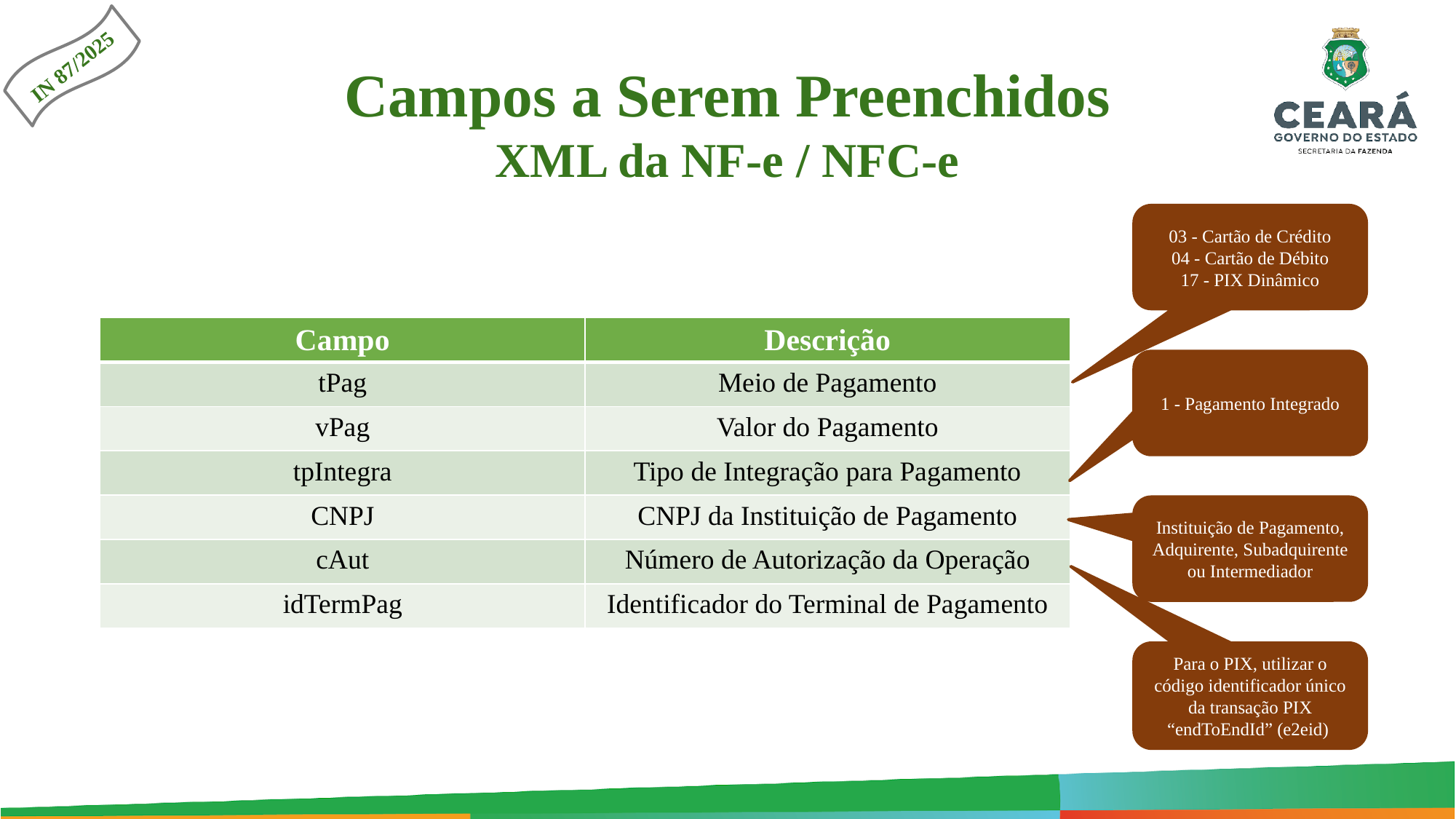

IN 87/2025
Campos a Serem Preenchidos
XML da NF-e / NFC-e

03 - Cartão de Crédito
04 - Cartão de Débito
17 - PIX Dinâmico
| Campo | Descrição |
| --- | --- |
| tPag | Meio de Pagamento |
| vPag | Valor do Pagamento |
| tpIntegra | Tipo de Integração para Pagamento |
| CNPJ | CNPJ da Instituição de Pagamento |
| cAut | Número de Autorização da Operação |
| idTermPag | Identificador do Terminal de Pagamento |
1 - Pagamento Integrado
Instituição de Pagamento, Adquirente, Subadquirente ou Intermediador
Para o PIX, utilizar o código identificador único da transação PIX
“endToEndId” (e2eid)